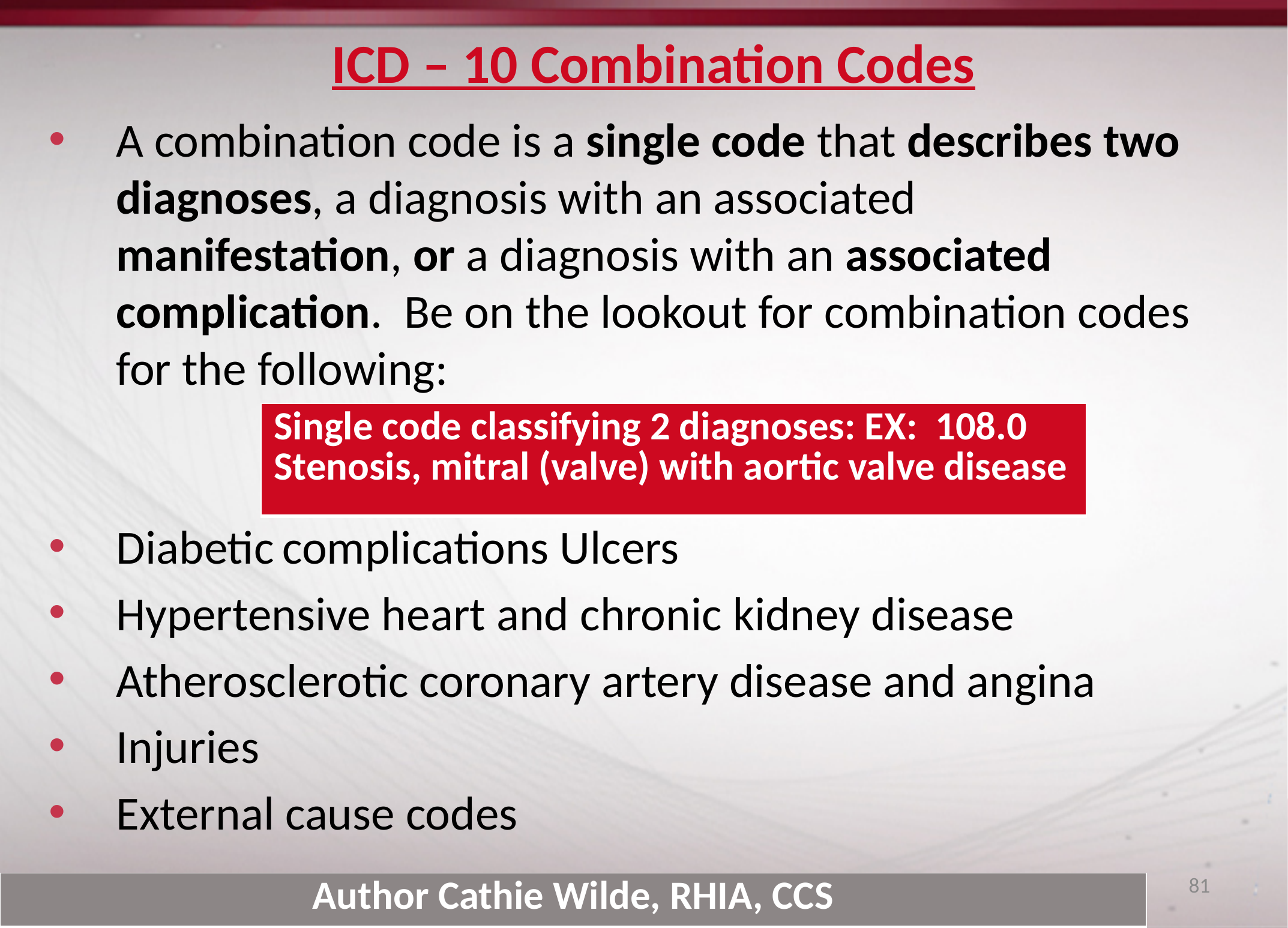

# ICD – 10 Combination Codes
A combination code is a single code that describes two diagnoses, a diagnosis with an associated manifestation, or a diagnosis with an associated complication.  Be on the lookout for combination codes for the following:

Diabetic complications Ulcers
Hypertensive heart and chronic kidney disease
Atherosclerotic coronary artery disease and angina
Injuries
External cause codes
| Single code classifying 2 diagnoses: EX: 108.0 Stenosis, mitral (valve) with aortic valve disease |
| --- |
81
| Author Cathie Wilde, RHIA, CCS |
| --- |